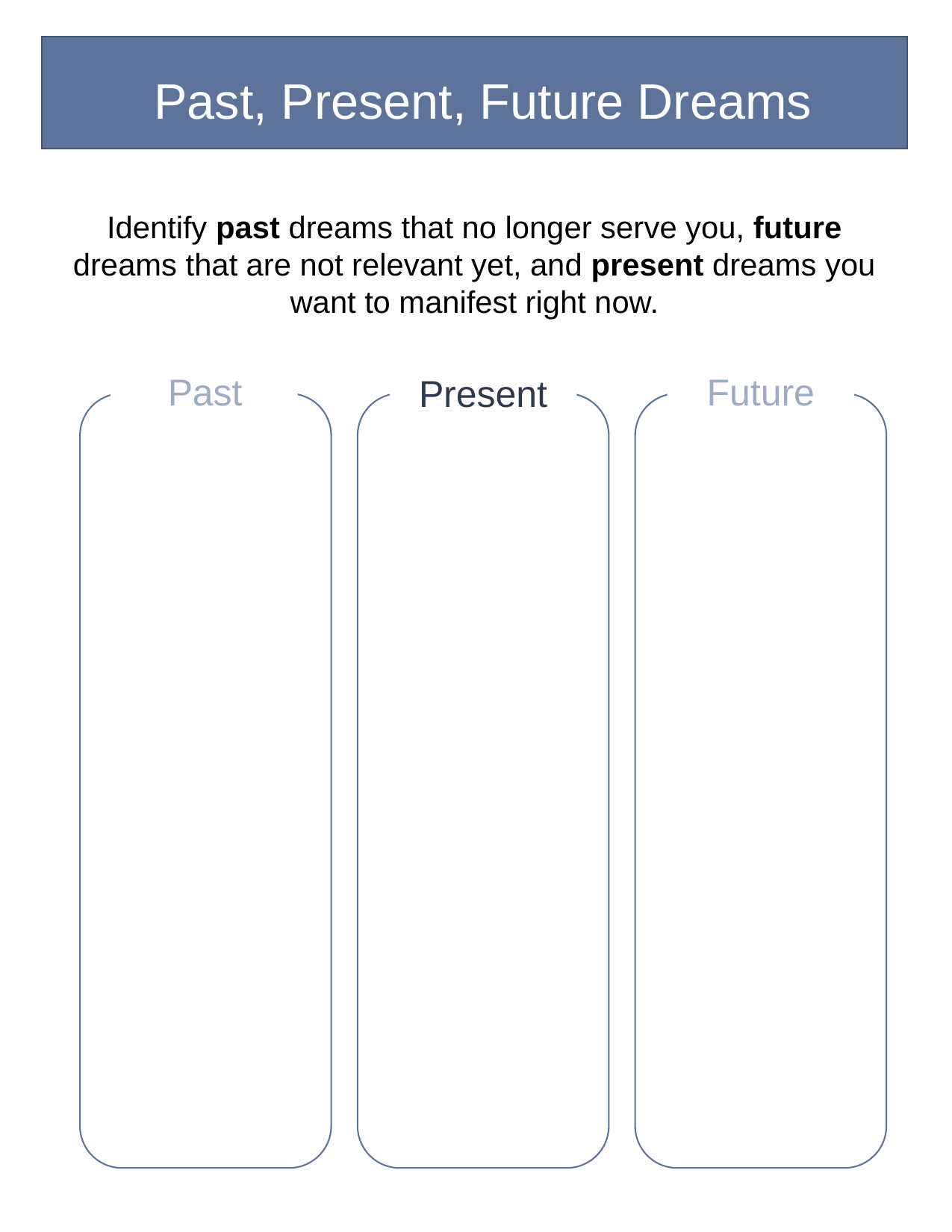

Past, Present, Future Dreams
Identify past dreams that no longer serve you, future dreams that are not relevant yet, and present dreams you want to manifest right now.

Future
Past

Present